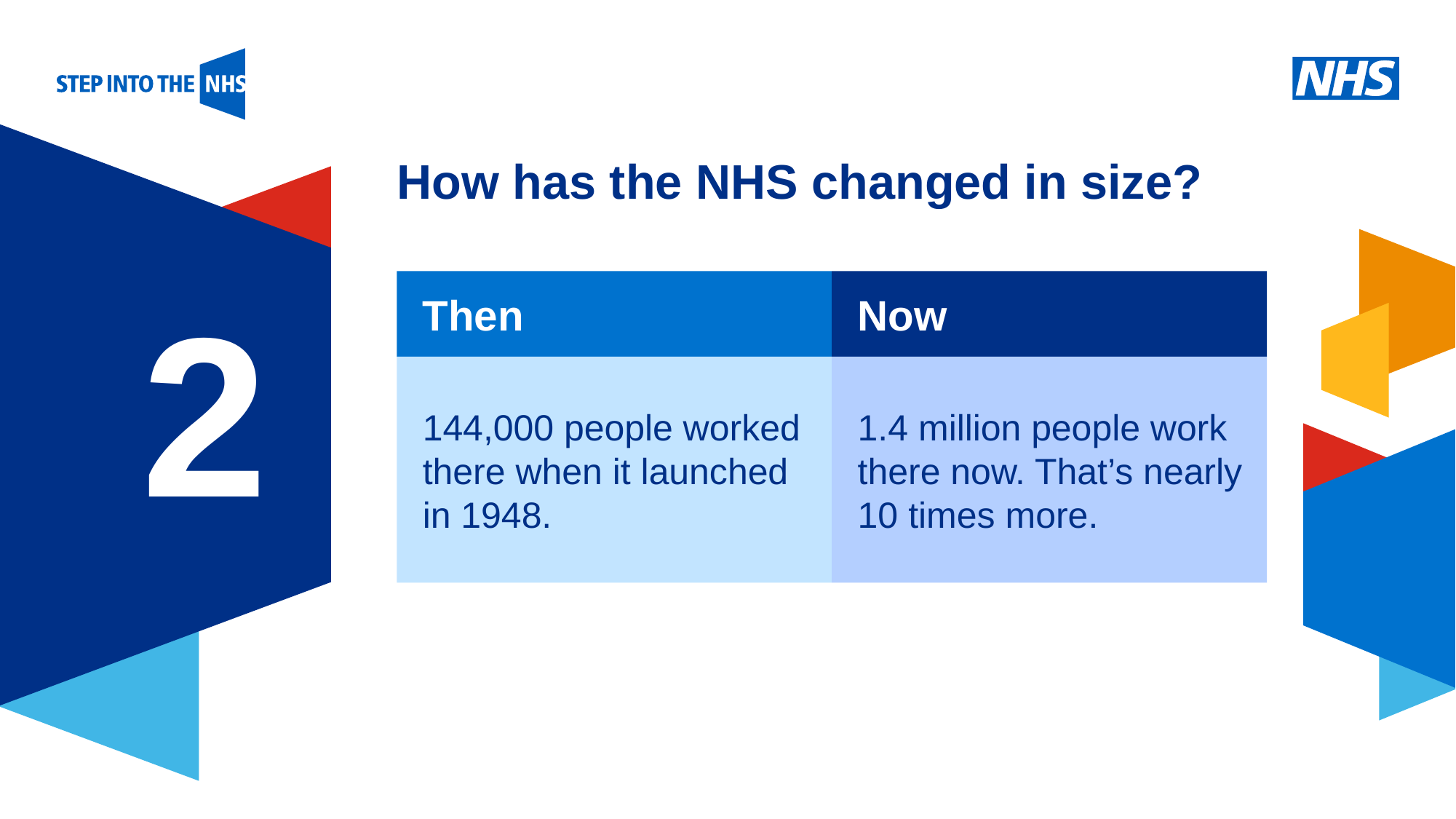

# How has the NHS changed in size?
Now
Then
2
144,000 people worked there when it launched
in 1948.
1.4 million people work there now. That’s nearly 10 times more.